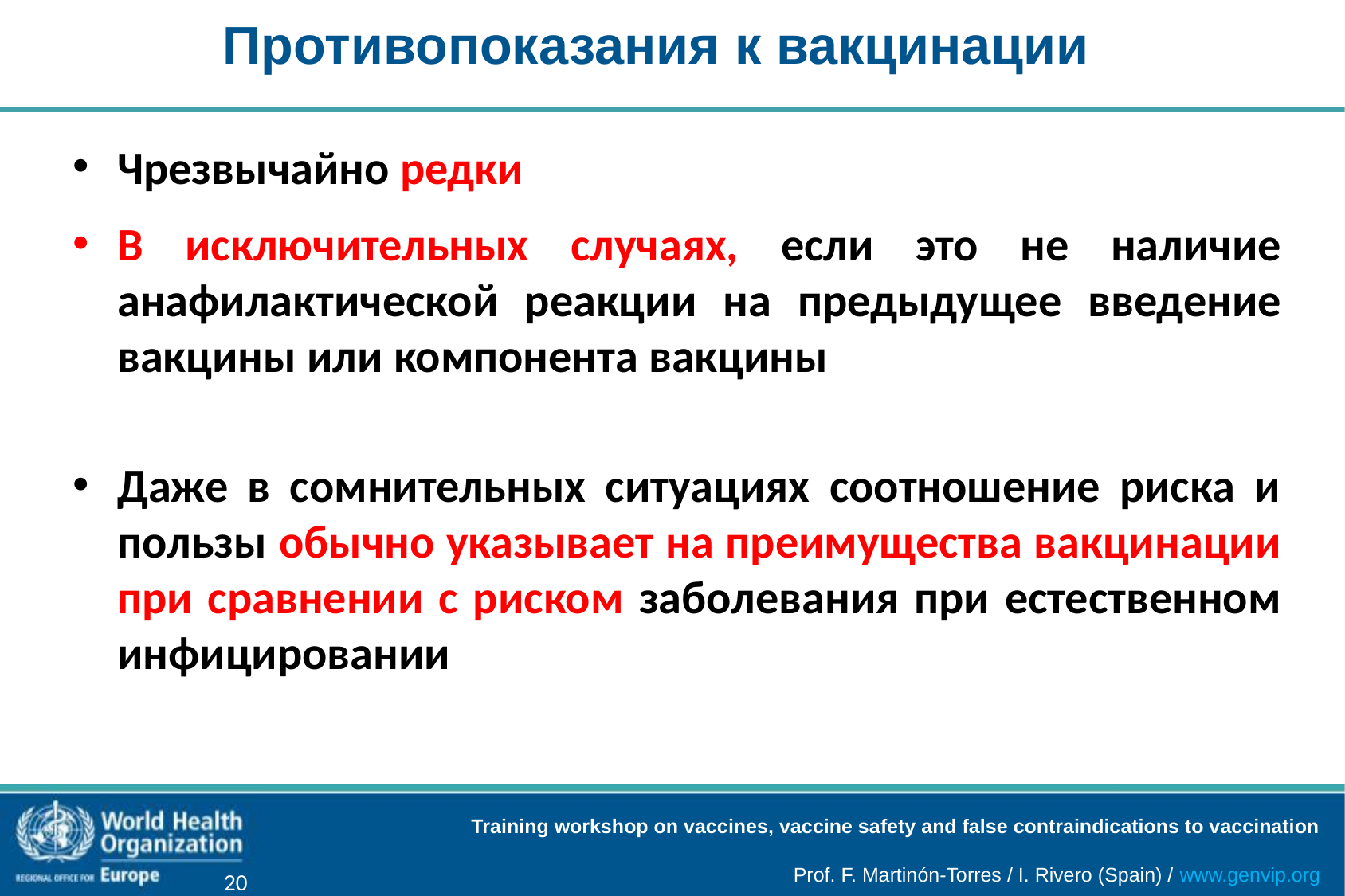

# Противопоказания к вакцинации
Чрезвычайно редки
В исключительных случаях, если это не наличие анафилактической реакции на предыдущее введение вакцины или компонента вакцины

Даже в сомнительных ситуациях соотношение риска и пользы обычно указывает на преимущества вакцинации при сравнении с риском заболевания при естественном инфицировании
20